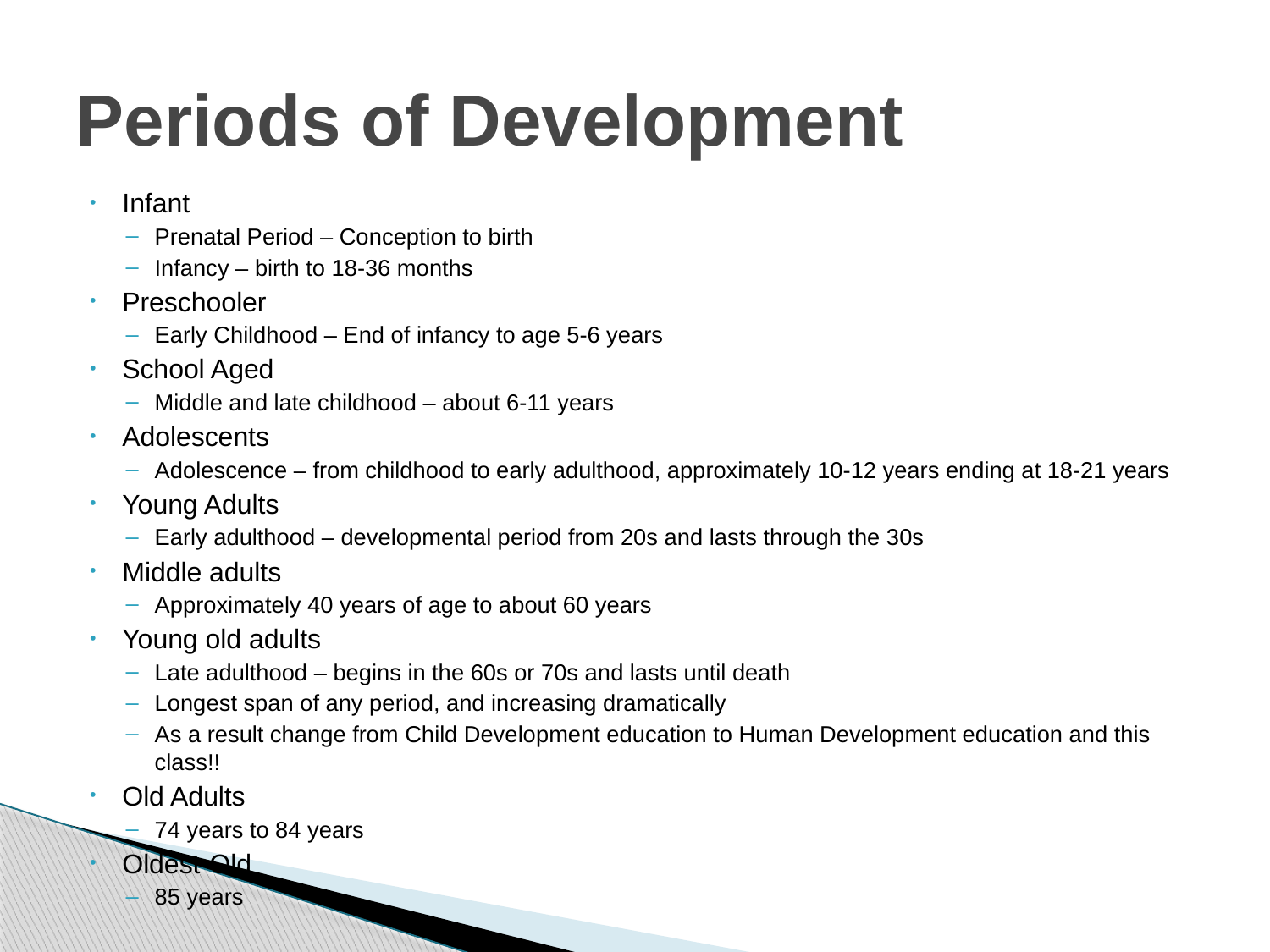

# Periods of Development
Infant
Prenatal Period – Conception to birth
Infancy – birth to 18-36 months
Preschooler
Early Childhood – End of infancy to age 5-6 years
School Aged
Middle and late childhood – about 6-11 years
Adolescents
Adolescence – from childhood to early adulthood, approximately 10-12 years ending at 18-21 years
Young Adults
Early adulthood – developmental period from 20s and lasts through the 30s
Middle adults
Approximately 40 years of age to about 60 years
Young old adults
Late adulthood – begins in the 60s or 70s and lasts until death
Longest span of any period, and increasing dramatically
As a result change from Child Development education to Human Development education and this class!!
Old Adults
74 years to 84 years
Oldest-Old
85 years